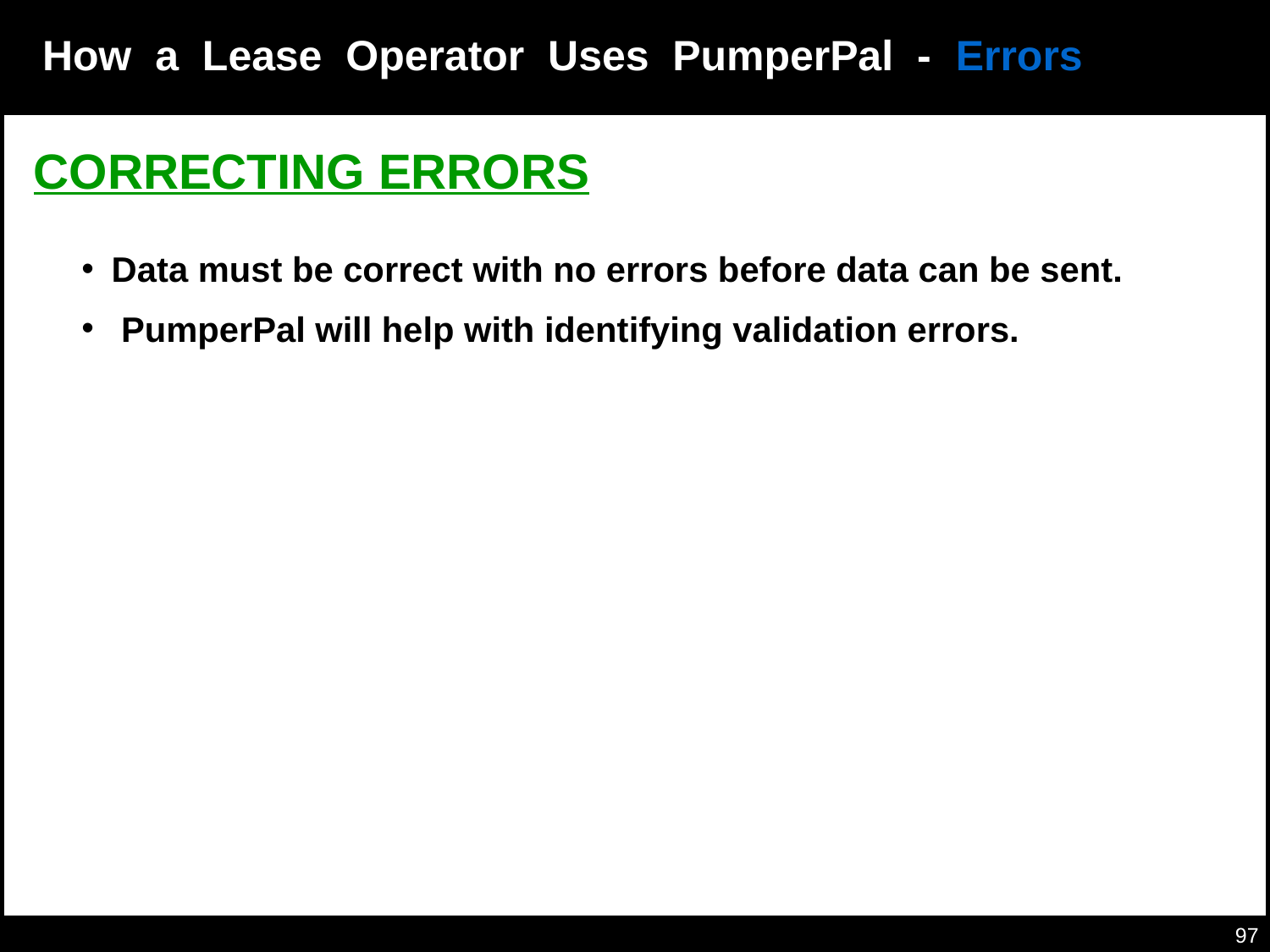

# Correcting Errors
How  a  Lease  Operator  Uses  PumperPal  -  Errors
CORRECTING ERRORS
Data must be correct with no errors before data can be sent.
 PumperPal will help with identifying validation errors.